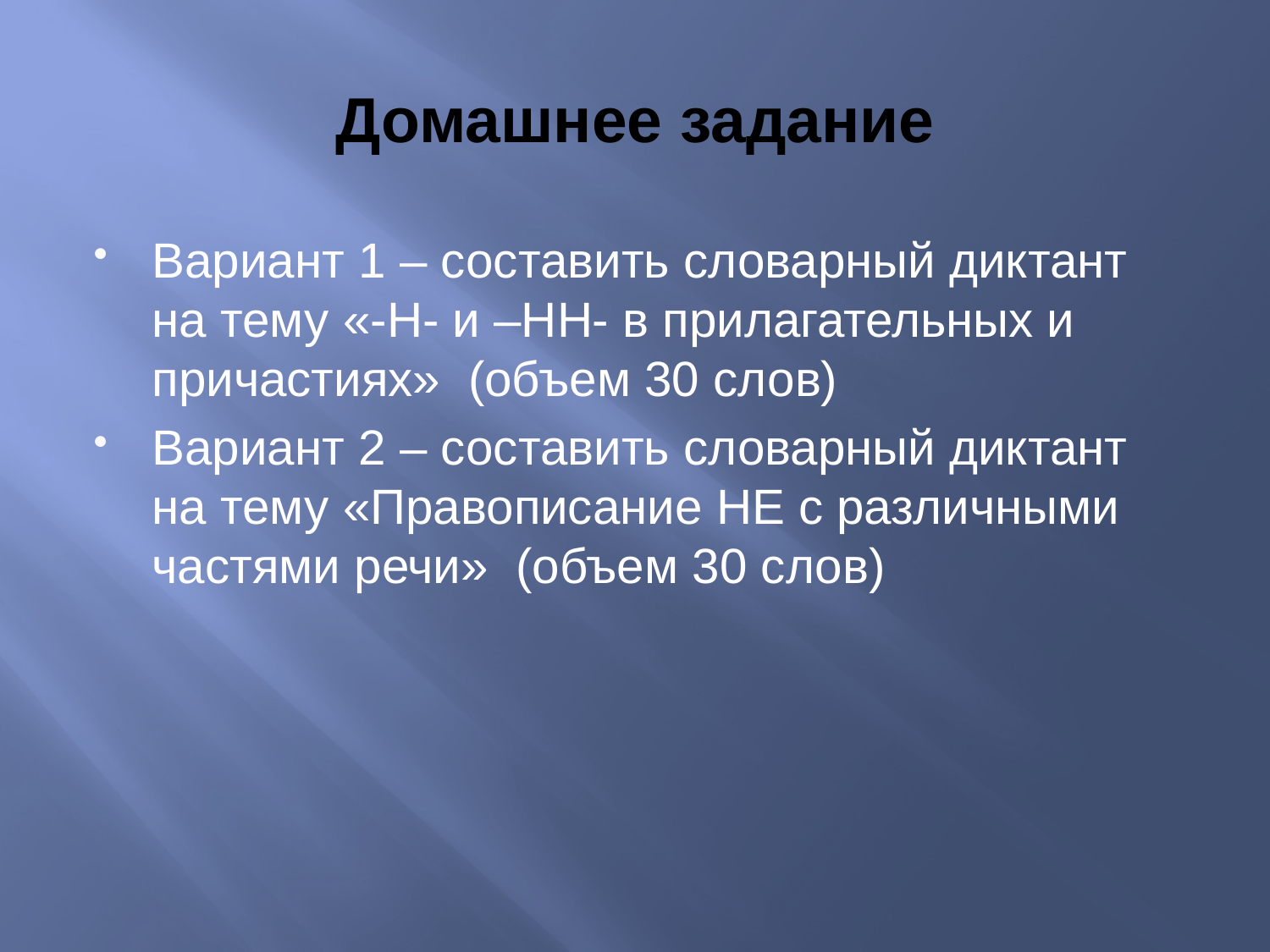

# Домашнее задание
Вариант 1 – составить словарный диктант на тему «-Н- и –НН- в прилагательных и причастиях»  (объем 30 слов)
Вариант 2 – составить словарный диктант на тему «Правописание НЕ с различными частями речи»  (объем 30 слов)